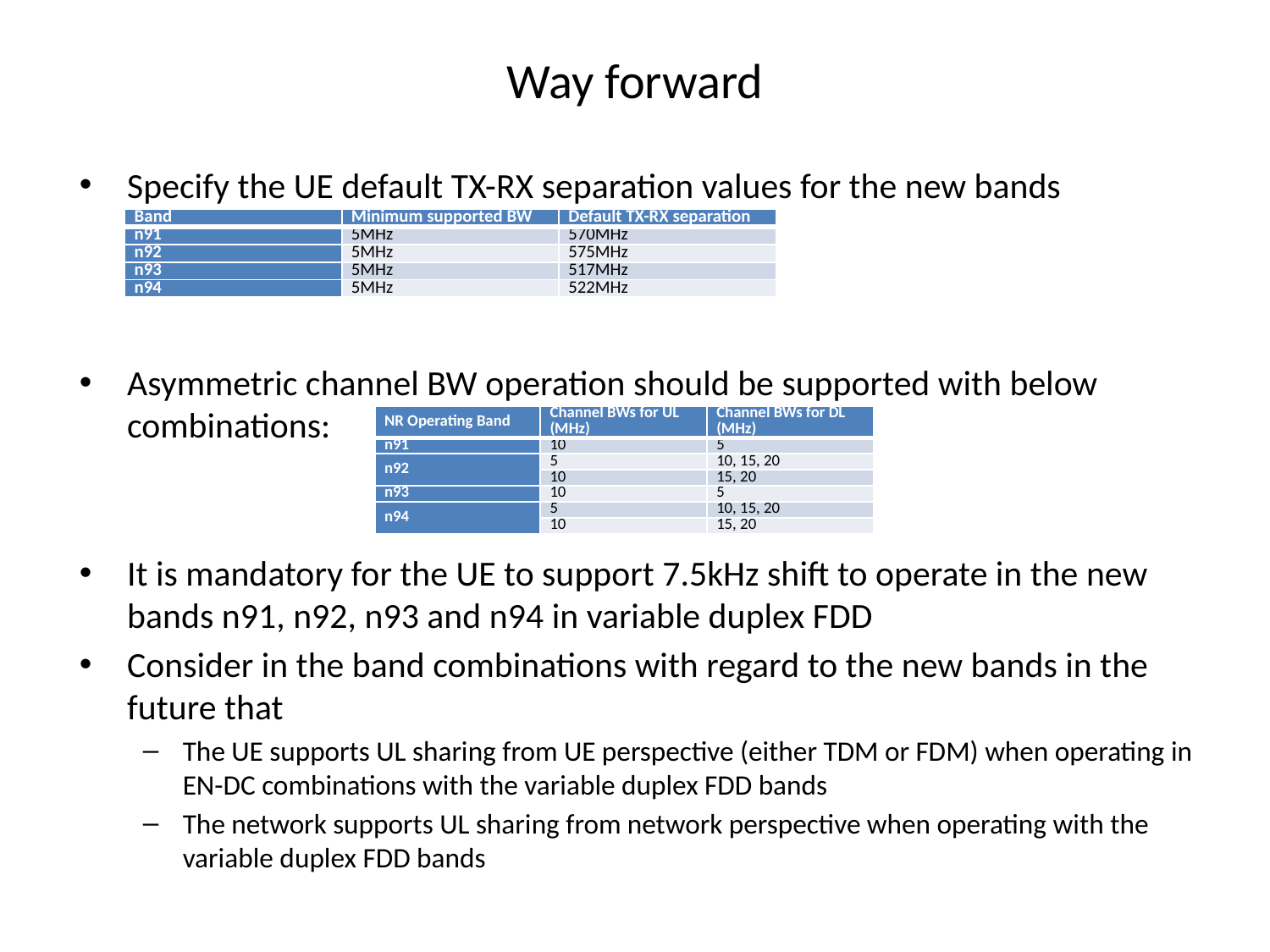

# Way forward
Specify the UE default TX-RX separation values for the new bands

Asymmetric channel BW operation should be supported with below combinations:

It is mandatory for the UE to support 7.5kHz shift to operate in the new bands n91, n92, n93 and n94 in variable duplex FDD
Consider in the band combinations with regard to the new bands in the future that
The UE supports UL sharing from UE perspective (either TDM or FDM) when operating in EN-DC combinations with the variable duplex FDD bands
The network supports UL sharing from network perspective when operating with the variable duplex FDD bands

| Band | Minimum supported BW | Default TX-RX separation |
| --- | --- | --- |
| n91 | 5MHz | 570MHz |
| n92 | 5MHz | 575MHz |
| n93 | 5MHz | 517MHz |
| n94 | 5MHz | 522MHz |
| NR Operating Band | Channel BWs for UL (MHz) | Channel BWs for DL (MHz) |
| --- | --- | --- |
| n91 | 10 | 5 |
| n92 | 5 | 10, 15, 20 |
|  | 10 | 15, 20 |
| n93 | 10 | 5 |
| n94 | 5 | 10, 15, 20 |
|  | 10 | 15, 20 |